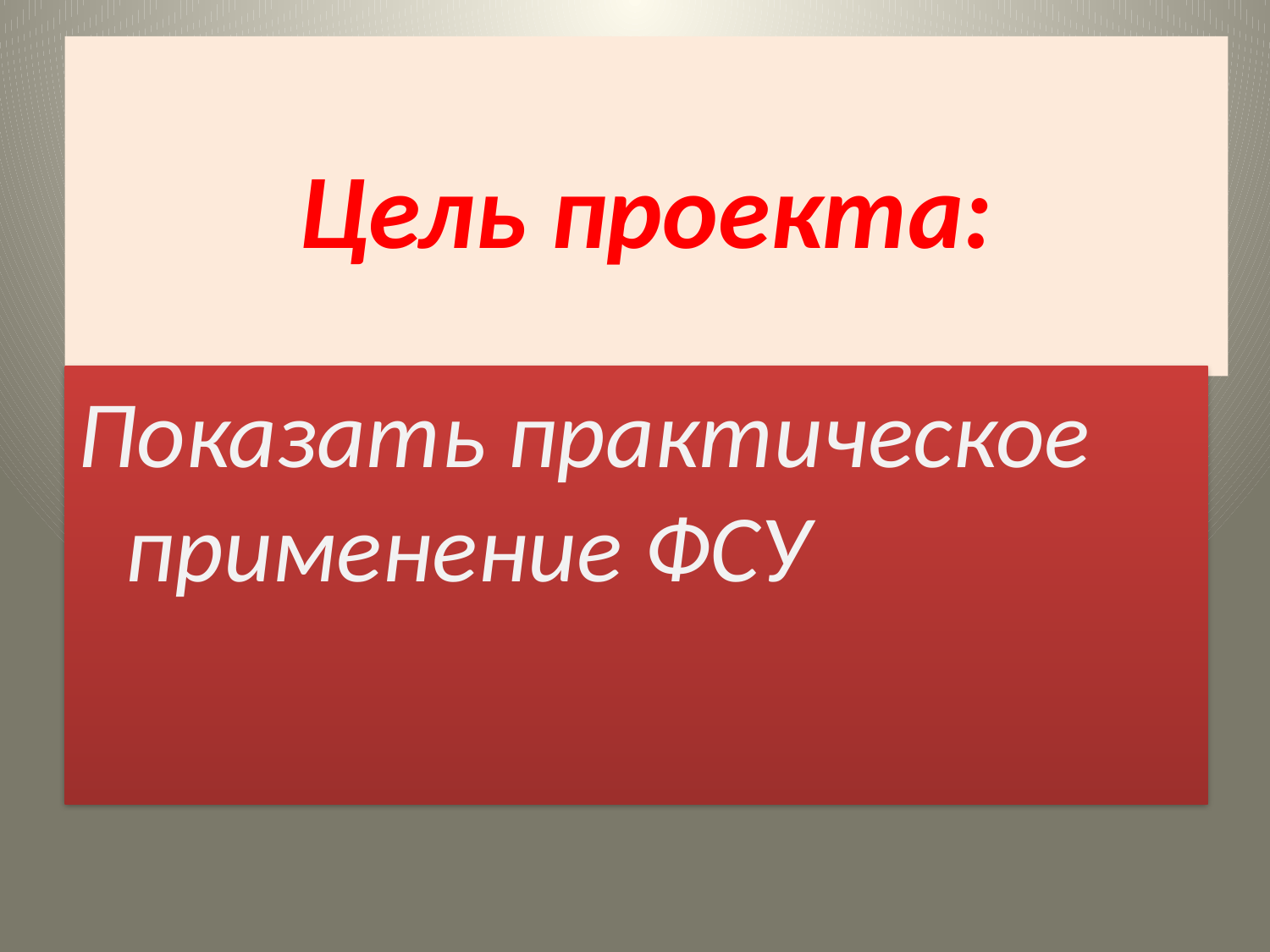

# Цель проекта:
Показать практическое применение ФСУ